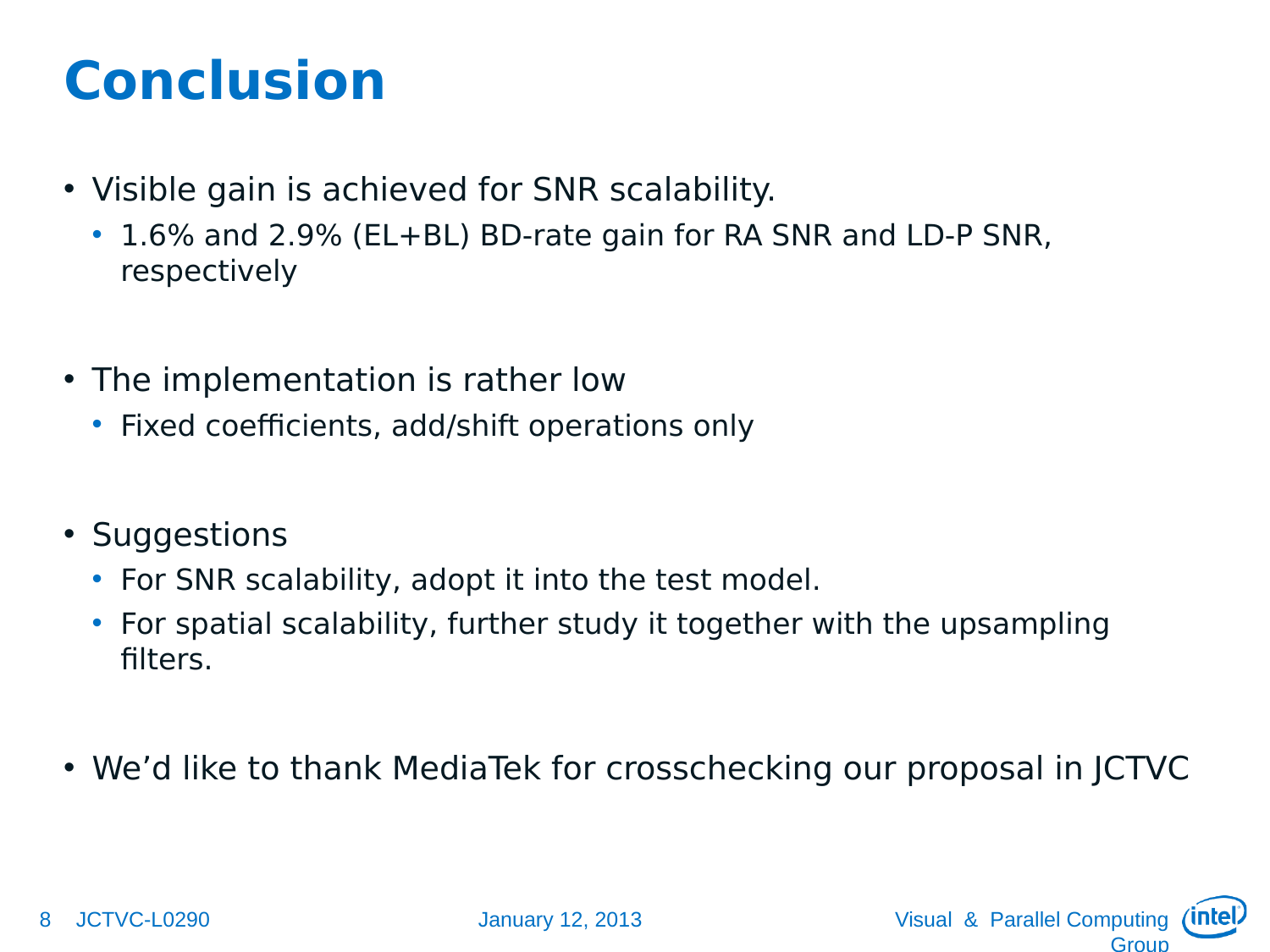

# Conclusion
Visible gain is achieved for SNR scalability.
1.6% and 2.9% (EL+BL) BD-rate gain for RA SNR and LD-P SNR, respectively

The implementation is rather low
Fixed coefficients, add/shift operations only

Suggestions
For SNR scalability, adopt it into the test model.
For spatial scalability, further study it together with the upsampling filters.

We’d like to thank MediaTek for crosschecking our proposal in JCTVC
8
JCTVC-L0290
January 12, 2013